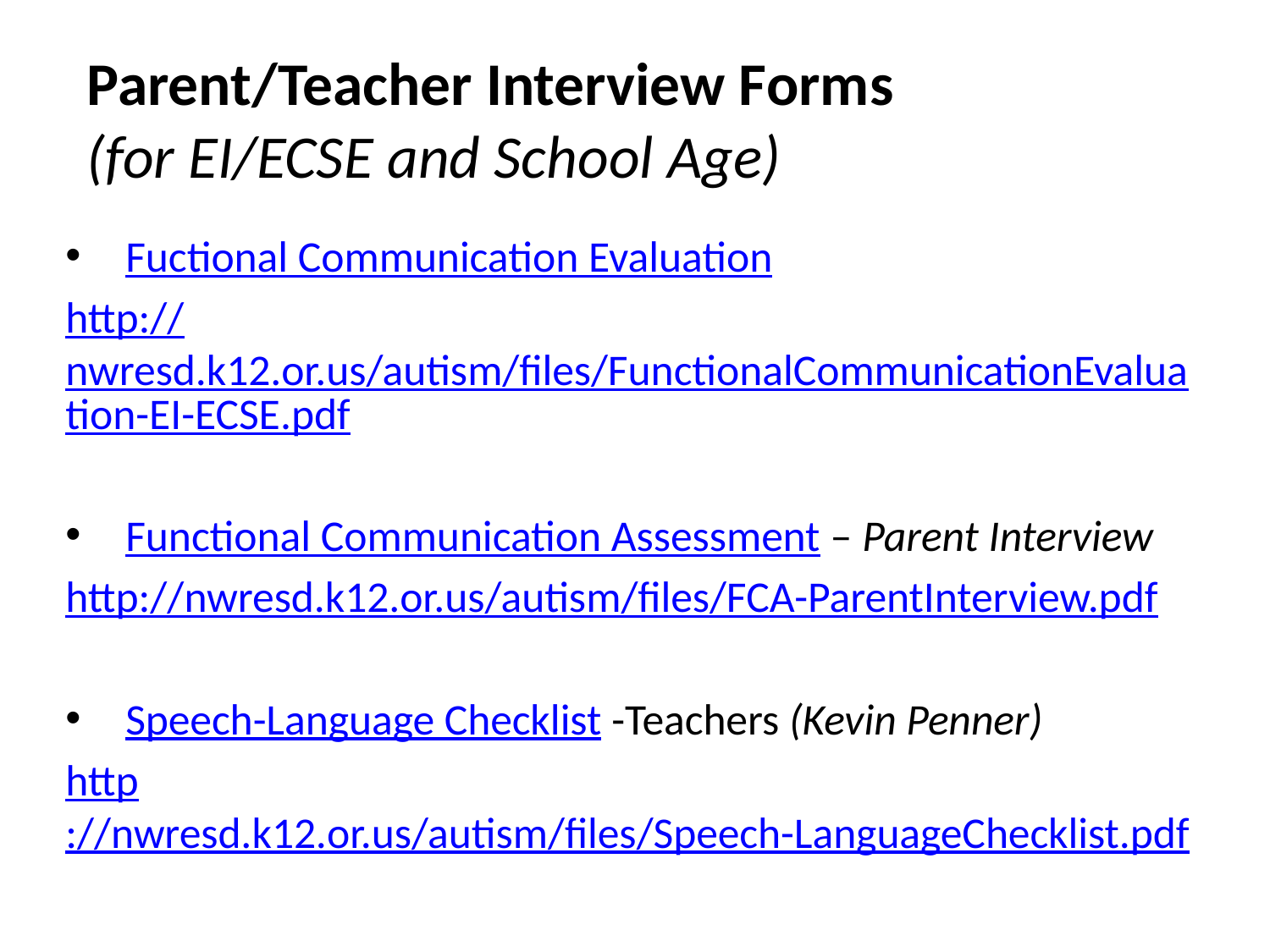

# Parent/Teacher Interview Forms (for EI/ECSE and School Age)
 Fuctional Communication Evaluation
http://nwresd.k12.or.us/autism/files/FunctionalCommunicationEvaluation-EI-ECSE.pdf

 Functional Communication Assessment – Parent Interview
http://nwresd.k12.or.us/autism/files/FCA-ParentInterview.pdf

 Speech-Language Checklist -Teachers (Kevin Penner)
http://nwresd.k12.or.us/autism/files/Speech-LanguageChecklist.pdf